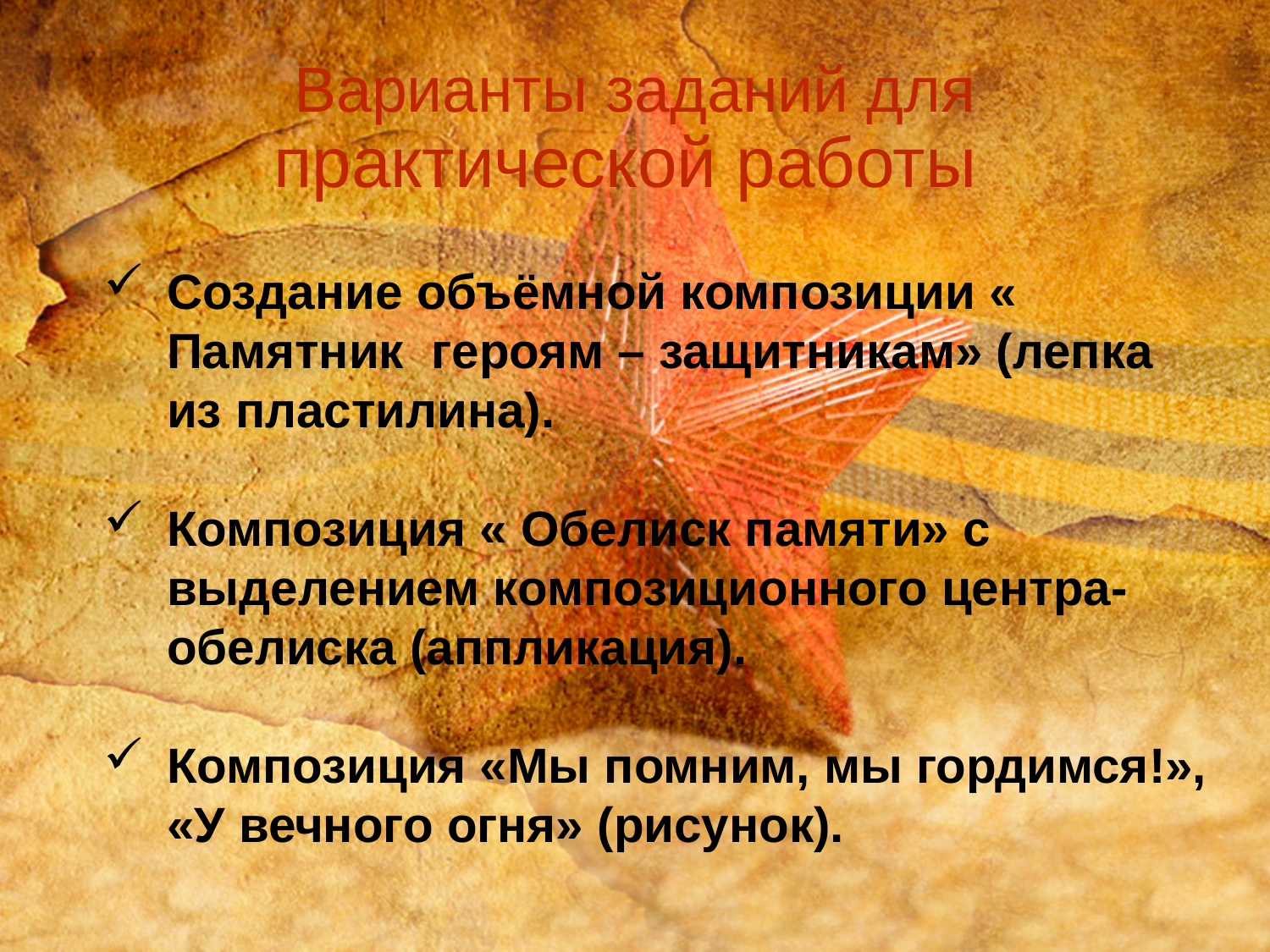

# Варианты заданий для практической работы

Создание объёмной композиции « Памятник  героям – защитникам» (лепка из пластилина).

Композиция « Обелиск памяти» с выделением композиционного центра-обелиска (аппликация).

Композиция «Мы помним, мы гордимся!», «У вечного огня» (рисунок).